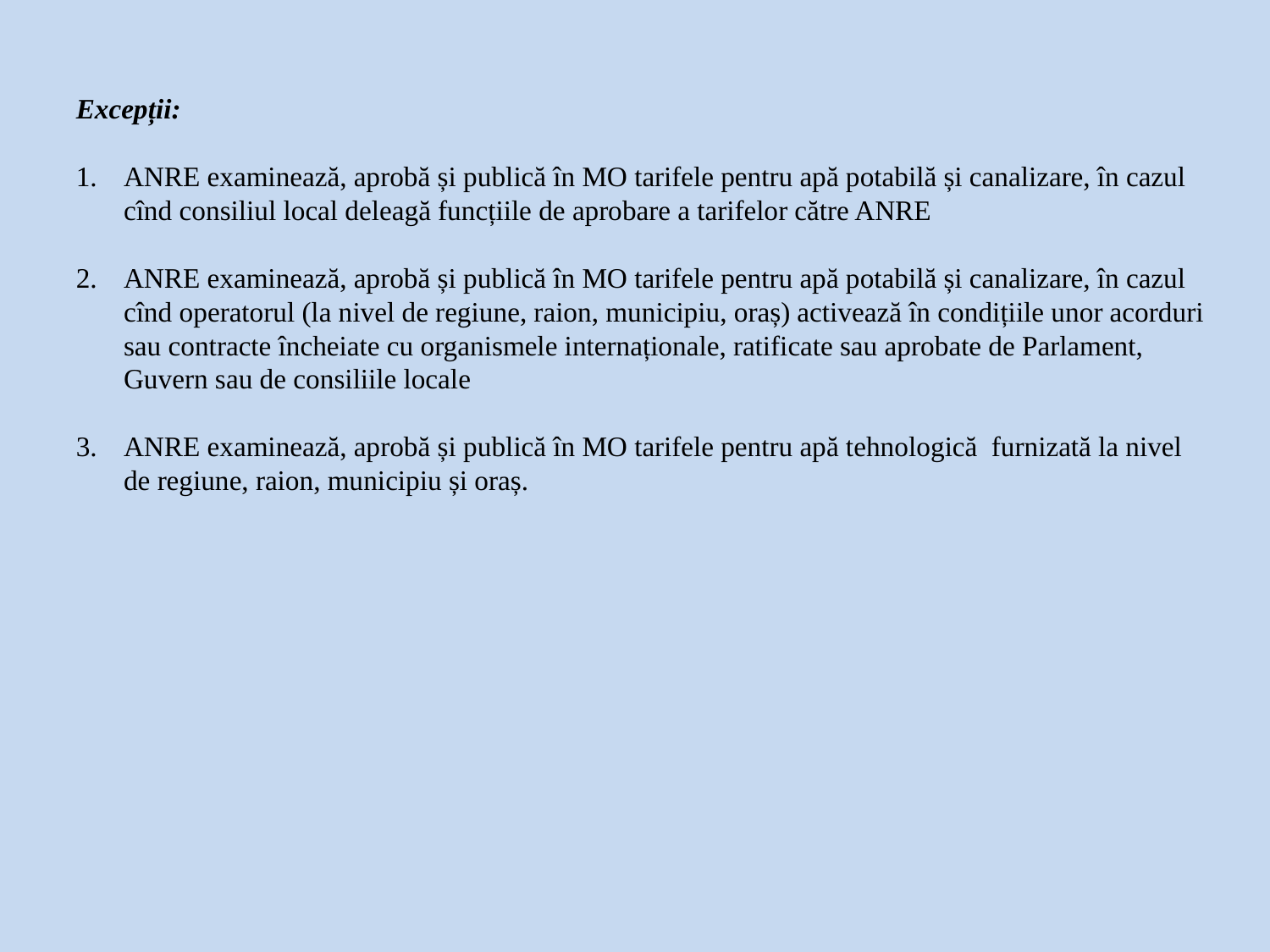

Excepții:

ANRE examinează, aprobă și publică în MO tarifele pentru apă potabilă și canalizare, în cazul cînd consiliul local deleagă funcțiile de aprobare a tarifelor către ANRE

ANRE examinează, aprobă și publică în MO tarifele pentru apă potabilă și canalizare, în cazul cînd operatorul (la nivel de regiune, raion, municipiu, oraș) activează în condițiile unor acorduri sau contracte încheiate cu organismele internaționale, ratificate sau aprobate de Parlament, Guvern sau de consiliile locale

ANRE examinează, aprobă și publică în MO tarifele pentru apă tehnologică  furnizată la nivel de regiune, raion, municipiu și oraș.